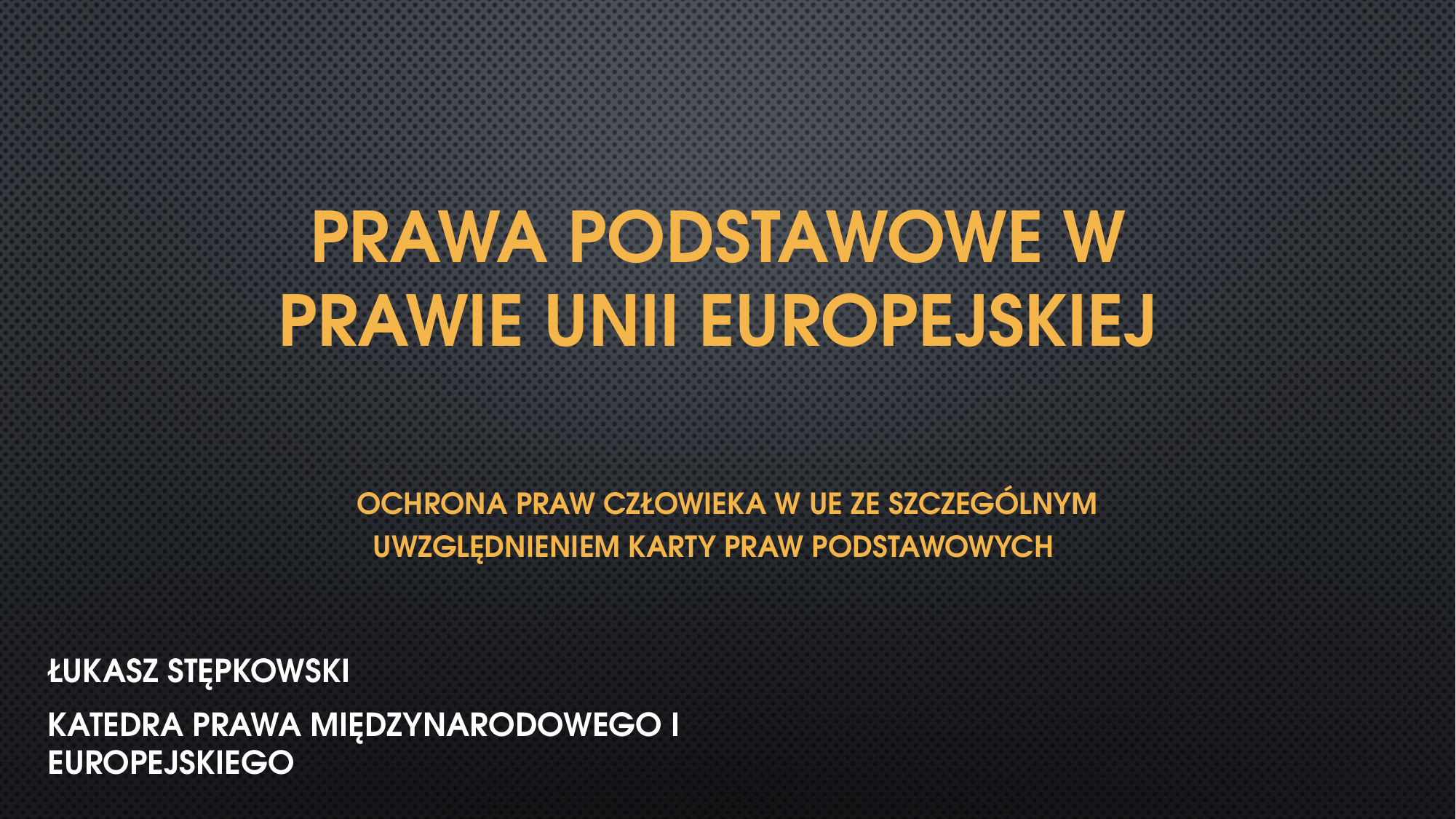

# PRAWA PODSTAWOWE W PRAWIE UNII EUROPEJSKIEJ Ochrona praw człowieka w UE ze szczególnym uwzględnieniem Karty Praw Podstawowych
Łukasz Stępkowski
Katedra Prawa Międzynarodowego i Europejskiego